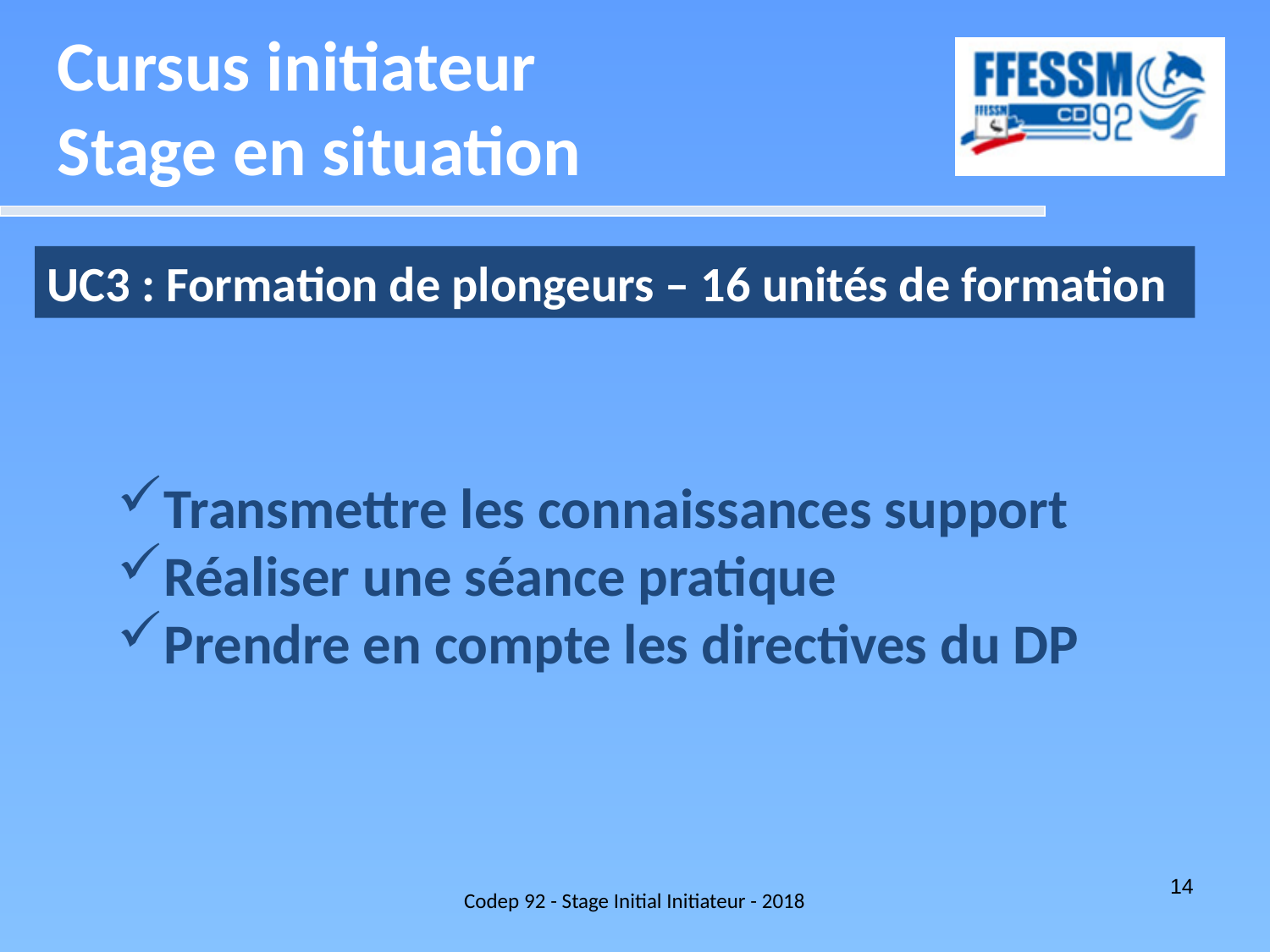

Cursus initiateur
Stage en situation
UC3 : Formation de plongeurs – 16 unités de formation
Transmettre les connaissances support
Réaliser une séance pratique
Prendre en compte les directives du DP
Codep 92 - Stage Initial Initiateur - 2018
14